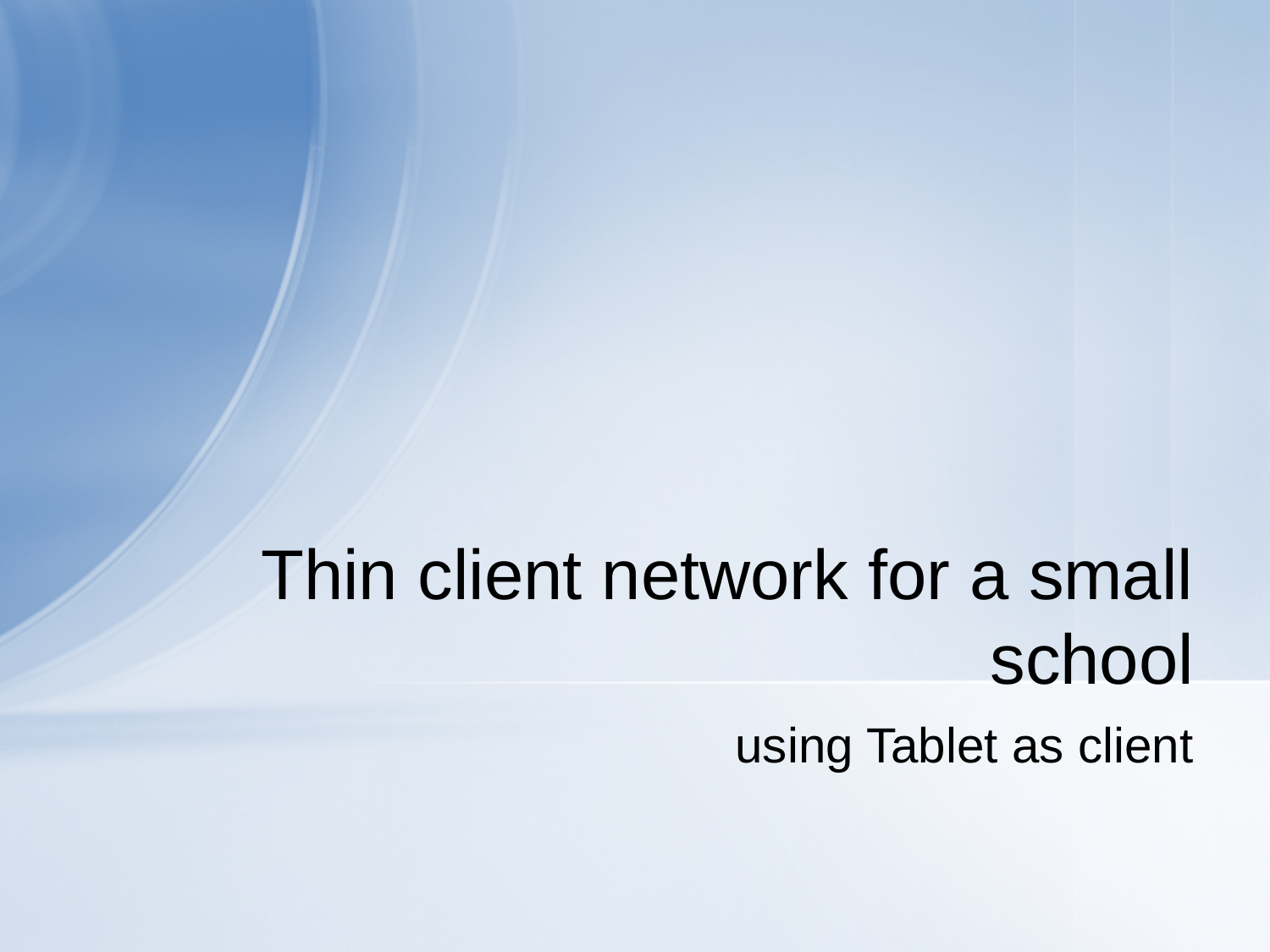

# Thin client network for a small school
using Tablet as client